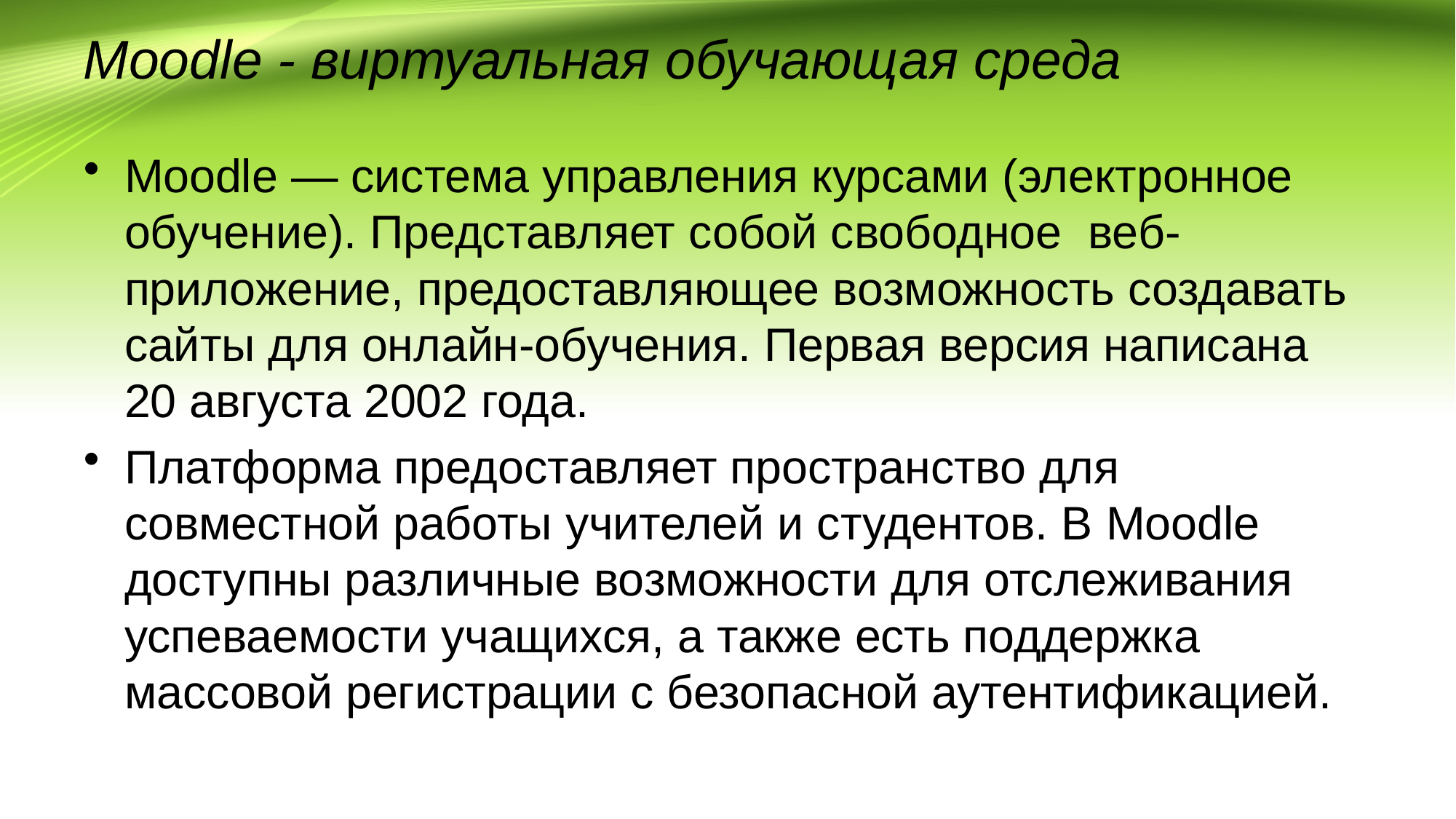

# Moodle - виртуальная обучающая среда
Moodle — система управления курсами (электронное обучение). Представляет собой свободное  веб-приложение, предоставляющее возможность создавать сайты для онлайн-обучения. Первая версия написана 20 августа 2002 года.
Платформа предоставляет пространство для совместной работы учителей и студентов. В Moodle доступны различные возможности для отслеживания успеваемости учащихся, а также есть поддержка массовой регистрации с безопасной аутентификацией.